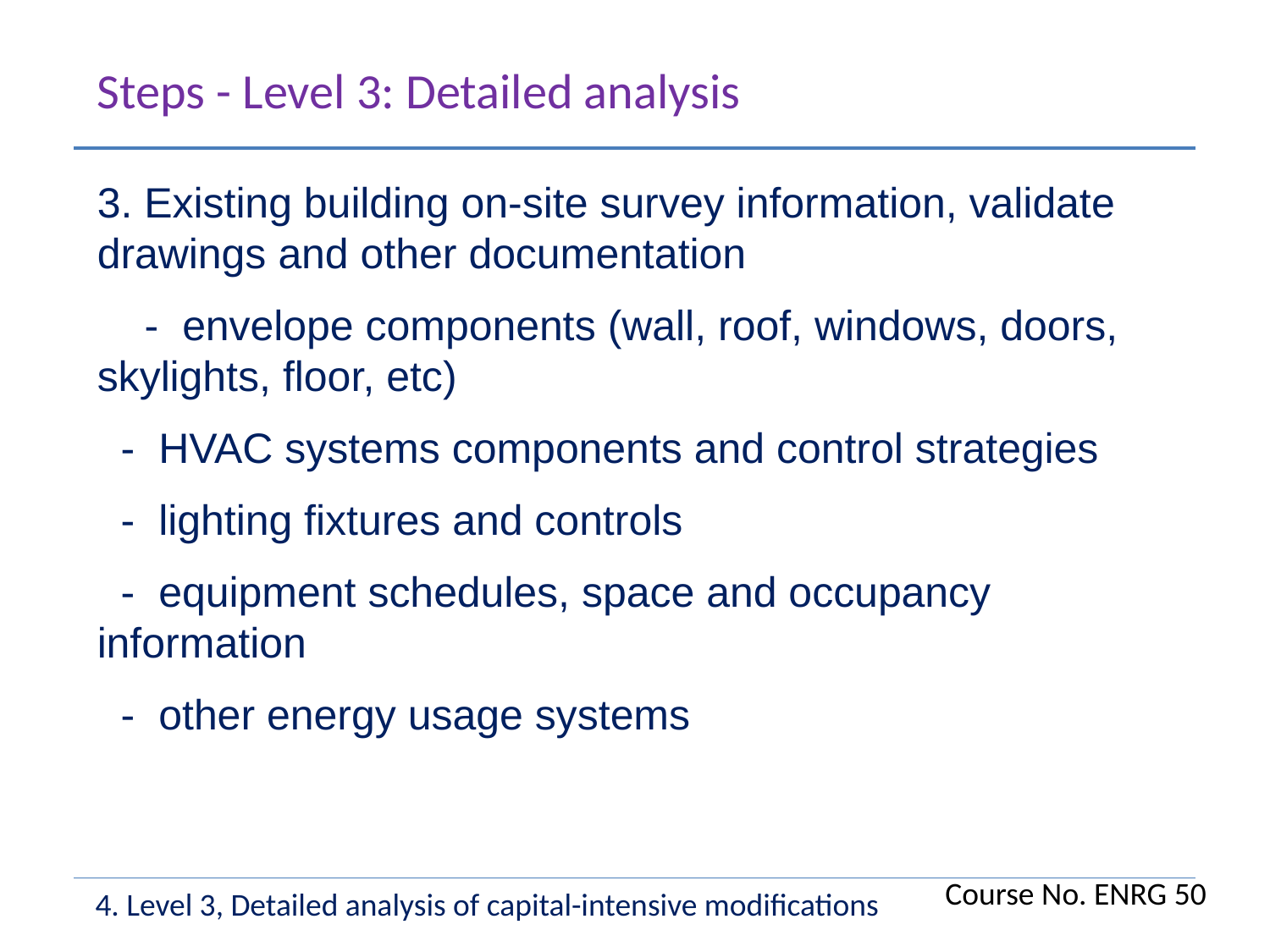

Steps - Level 3: Detailed analysis
3. Existing building on-site survey information, validate drawings and other documentation
    -  envelope components (wall, roof, windows, doors, skylights, floor, etc)
  -  HVAC systems components and control strategies
  -  lighting fixtures and controls
  -  equipment schedules, space and occupancy information
  -  other energy usage systems
Course No. ENRG 50
4. Level 3, Detailed analysis of capital-intensive modifications